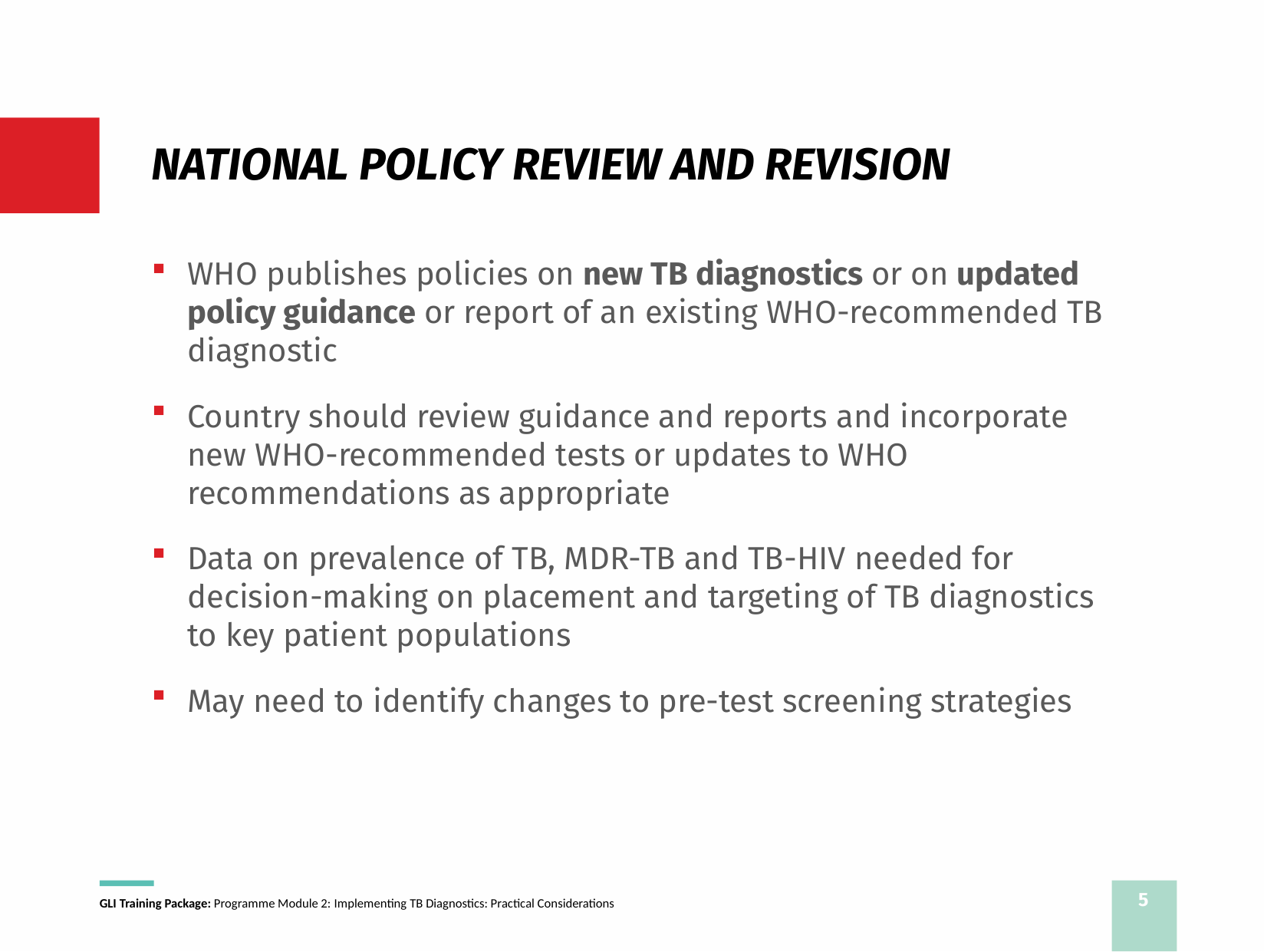

# NATIONAL POLICY REVIEW AND REVISION
WHO publishes policies on new TB diagnostics or on updated policy guidance or report of an existing WHO-recommended TB diagnostic
Country should review guidance and reports and incorporate new WHO-recommended tests or updates to WHO recommendations as appropriate
Data on prevalence of TB, MDR-TB and TB-HIV needed for decision-making on placement and targeting of TB diagnostics to key patient populations
May need to identify changes to pre-test screening strategies